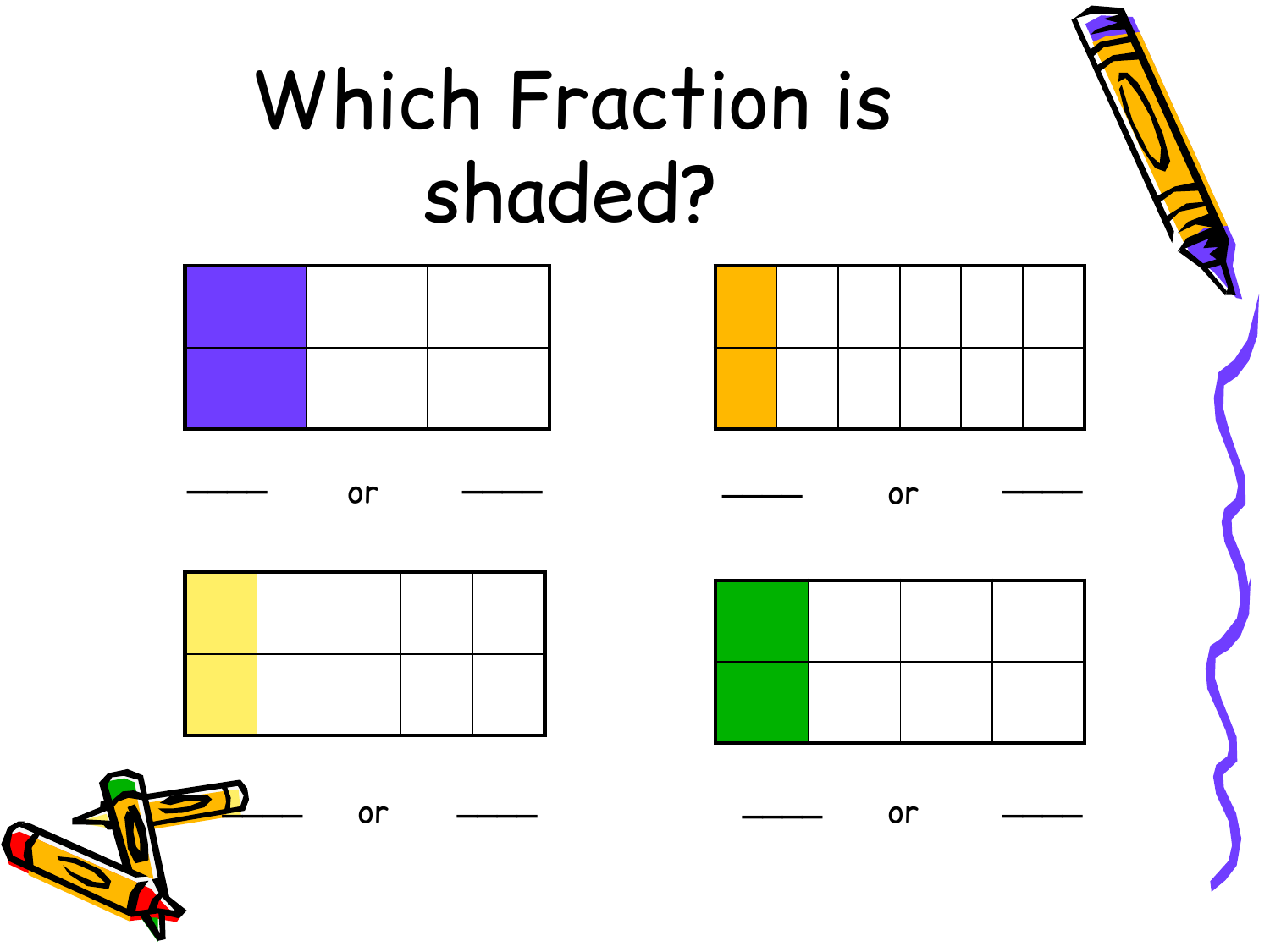

# Which Fraction is shaded?
|  |  |  |
| --- | --- | --- |
|  |  |  |
|  |  |  |  |  |  |
| --- | --- | --- | --- | --- | --- |
|  |  |  |  |  |  |
____
____
____
____
or
or
|  |  |  |  |  |
| --- | --- | --- | --- | --- |
|  |  |  |  |  |
|  |  |  |  |
| --- | --- | --- | --- |
|  |  |  |  |
____
____
____
____
or
or